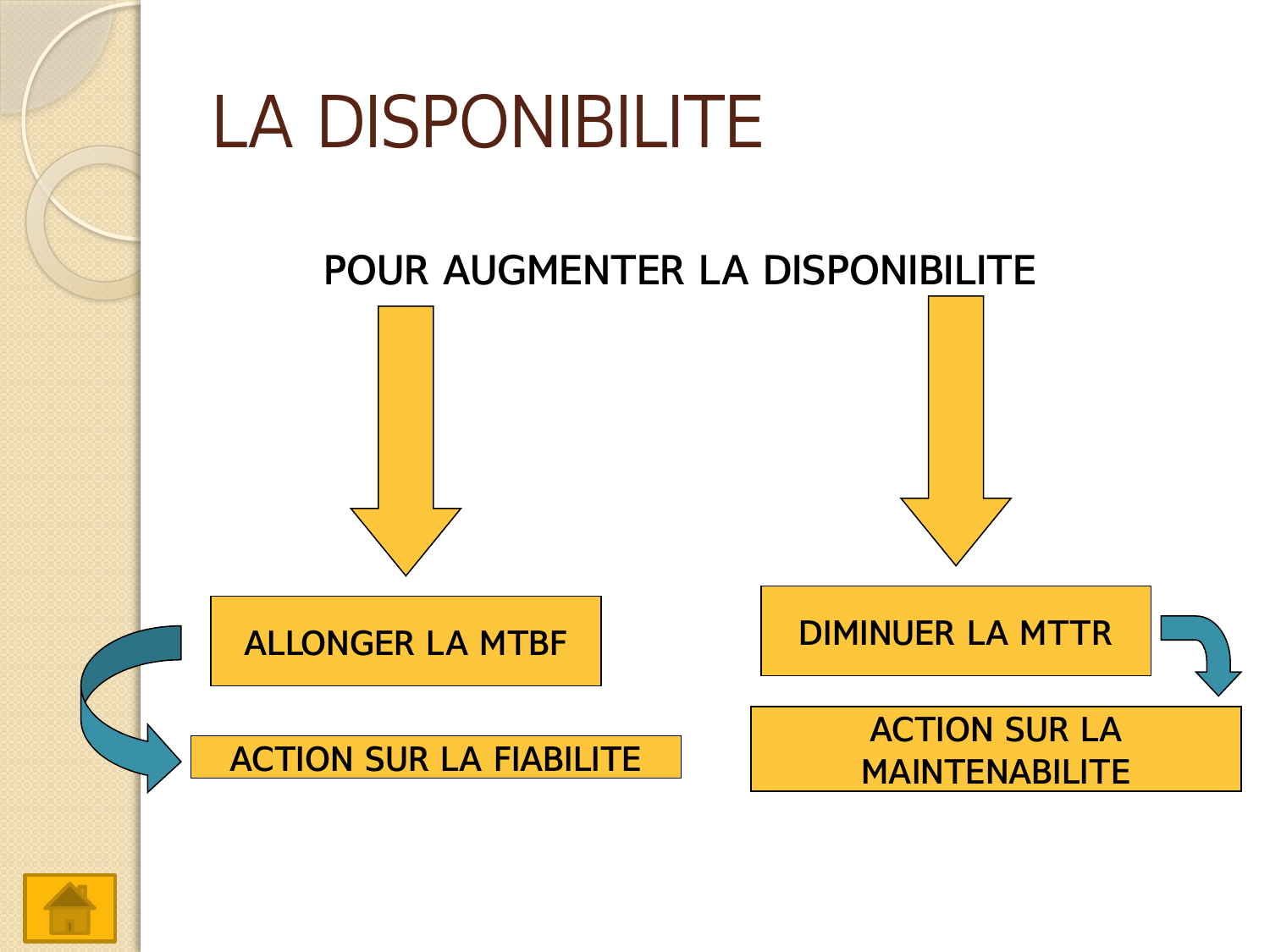

# LA DISPONIBILITE
POUR AUGMENTER LA DISPONIBILITE

DIMINUER LA MTTR
ALLONGER LA MTBF

ACTION SUR LA MAINTENABILITE
ACTION SUR LA FIABILITE